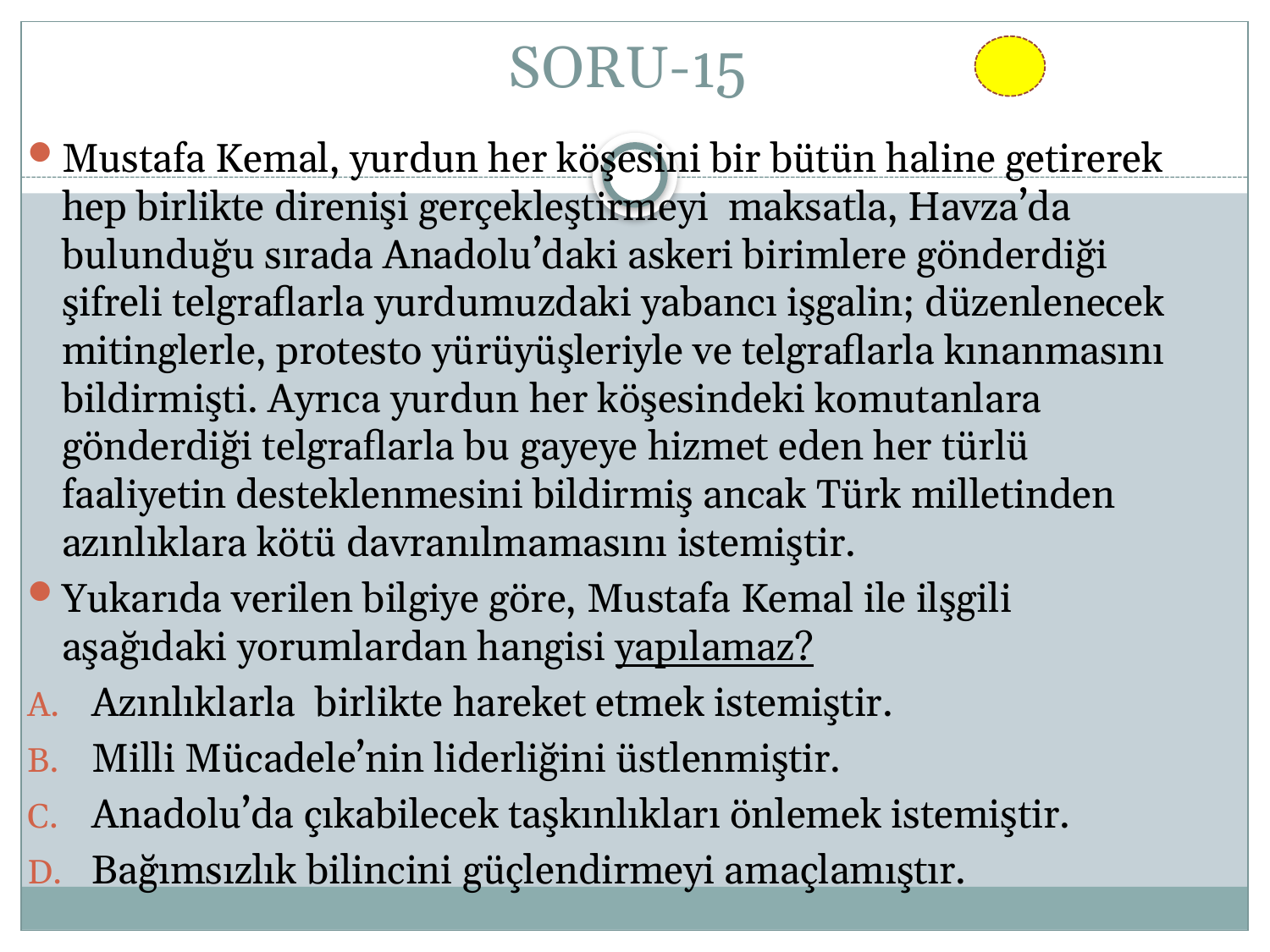

# SORU-15

Mustafa Kemal, yurdun her köşesini bir bütün haline getirerek hep birlikte direnişi gerçekleştirmeyi  maksatla, Havza’da bulunduğu sırada Anadolu’daki askeri birimlere gönderdiği şifreli telgraflarla yurdumuzdaki yabancı işgalin; düzenlenecek mitinglerle, protesto yürüyüşleriyle ve telgraflarla kınanmasını bildirmişti. Ayrıca yurdun her köşesindeki komutanlara gönderdiği telgraflarla bu gayeye hizmet eden her türlü faaliyetin desteklenmesini bildirmiş ancak Türk milletinden azınlıklara kötü davranılmamasını istemiştir.
Yukarıda verilen bilgiye göre, Mustafa Kemal ile ilşgili aşağıdaki yorumlardan hangisi yapılamaz?
Azınlıklarla  birlikte hareket etmek istemiştir.
Milli Mücadele’nin liderliğini üstlenmiştir.
Anadolu’da çıkabilecek taşkınlıkları önlemek istemiştir.
Bağımsızlık bilincini güçlendirmeyi amaçlamıştır.